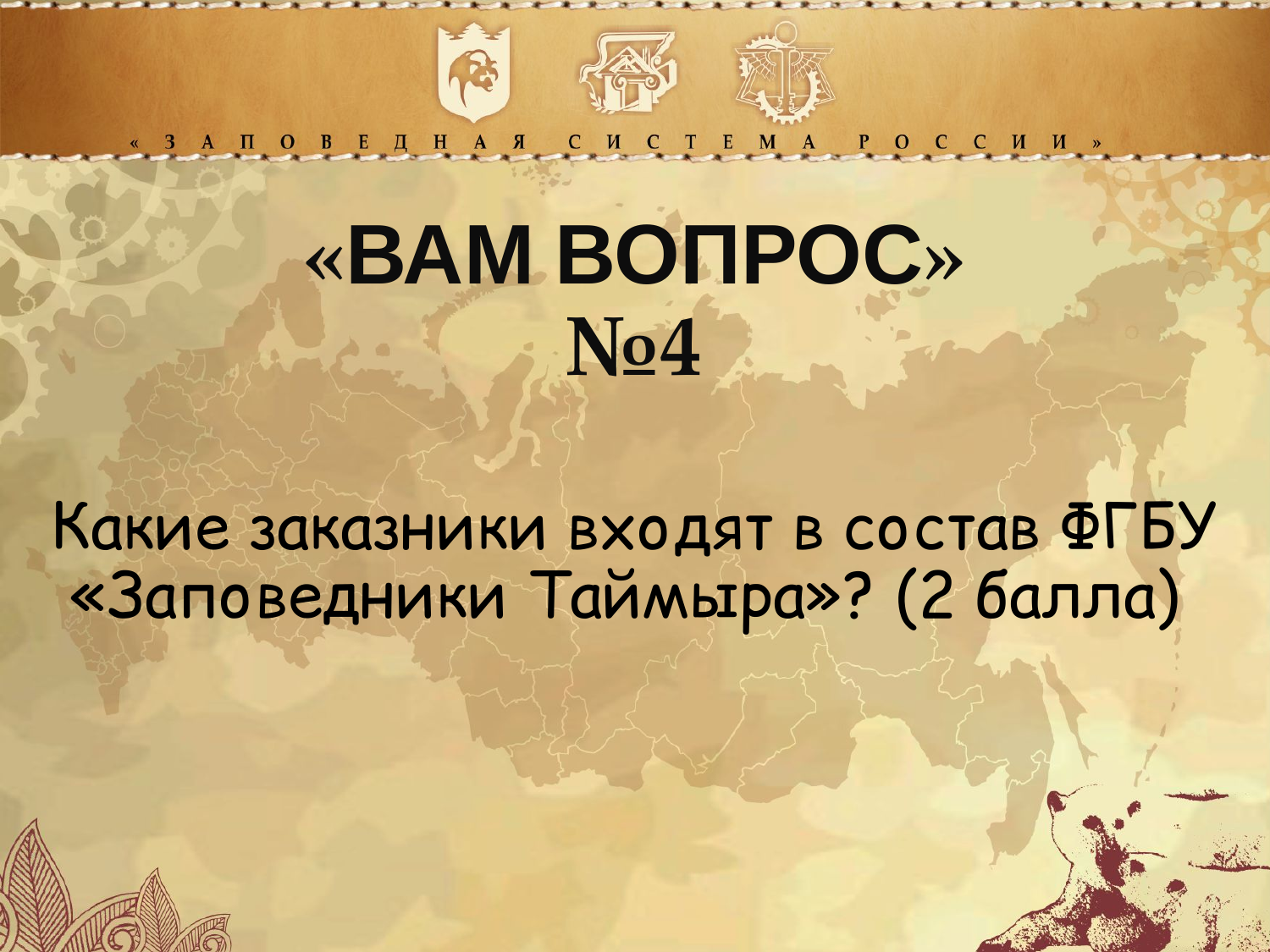

«ВАМ ВОПРОС»
№4
Какие заказники входят в состав ФГБУ «Заповедники Таймыра»? (2 балла)